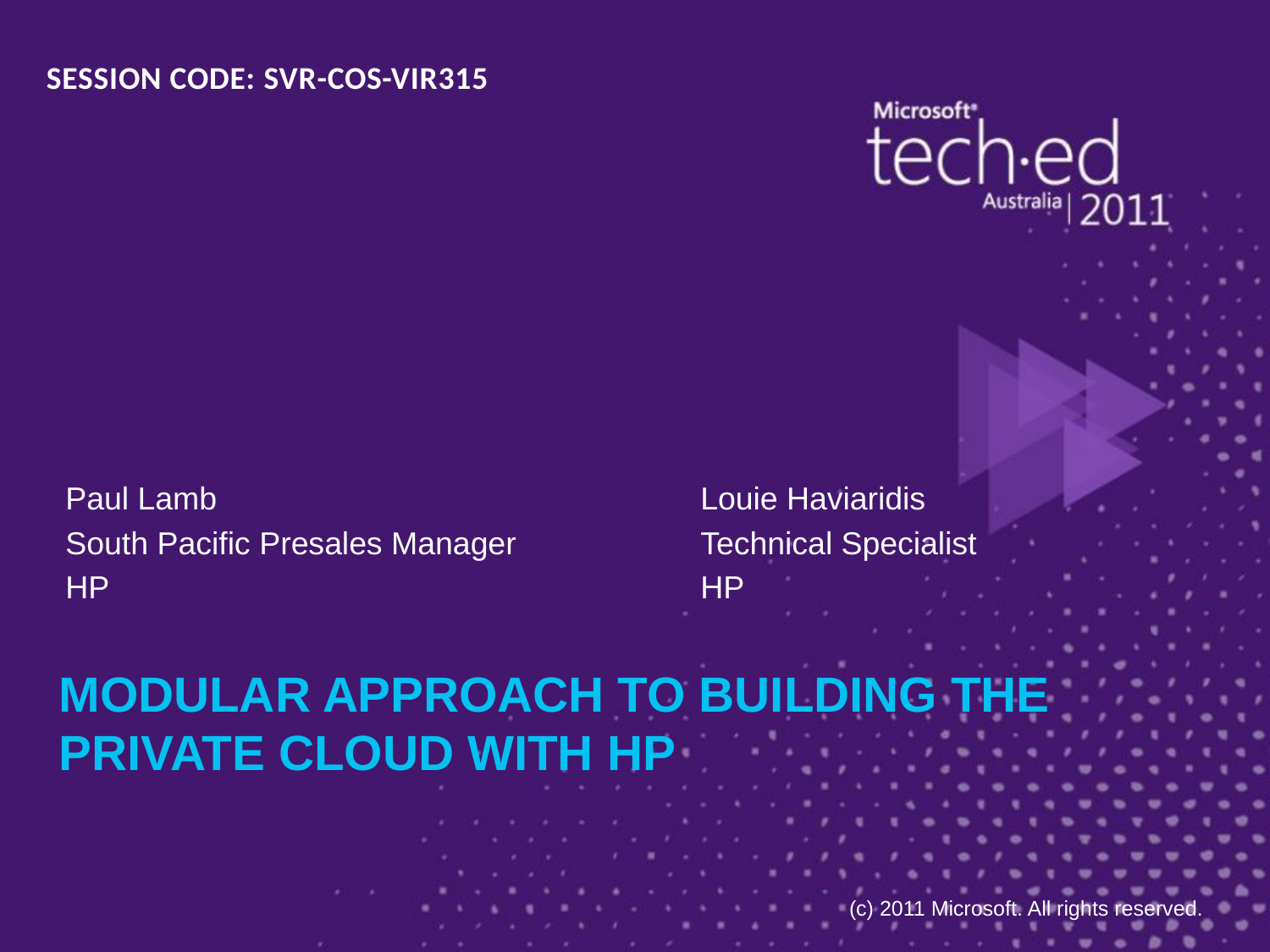

SESSION CODE: SVR-COS-VIR315
Paul Lamb				Louie Haviaridis
South Pacific Presales Manager		Technical Specialist
HP					HP
# Modular Approach to Building the Private Cloud with HP
(c) 2011 Microsoft. All rights reserved.